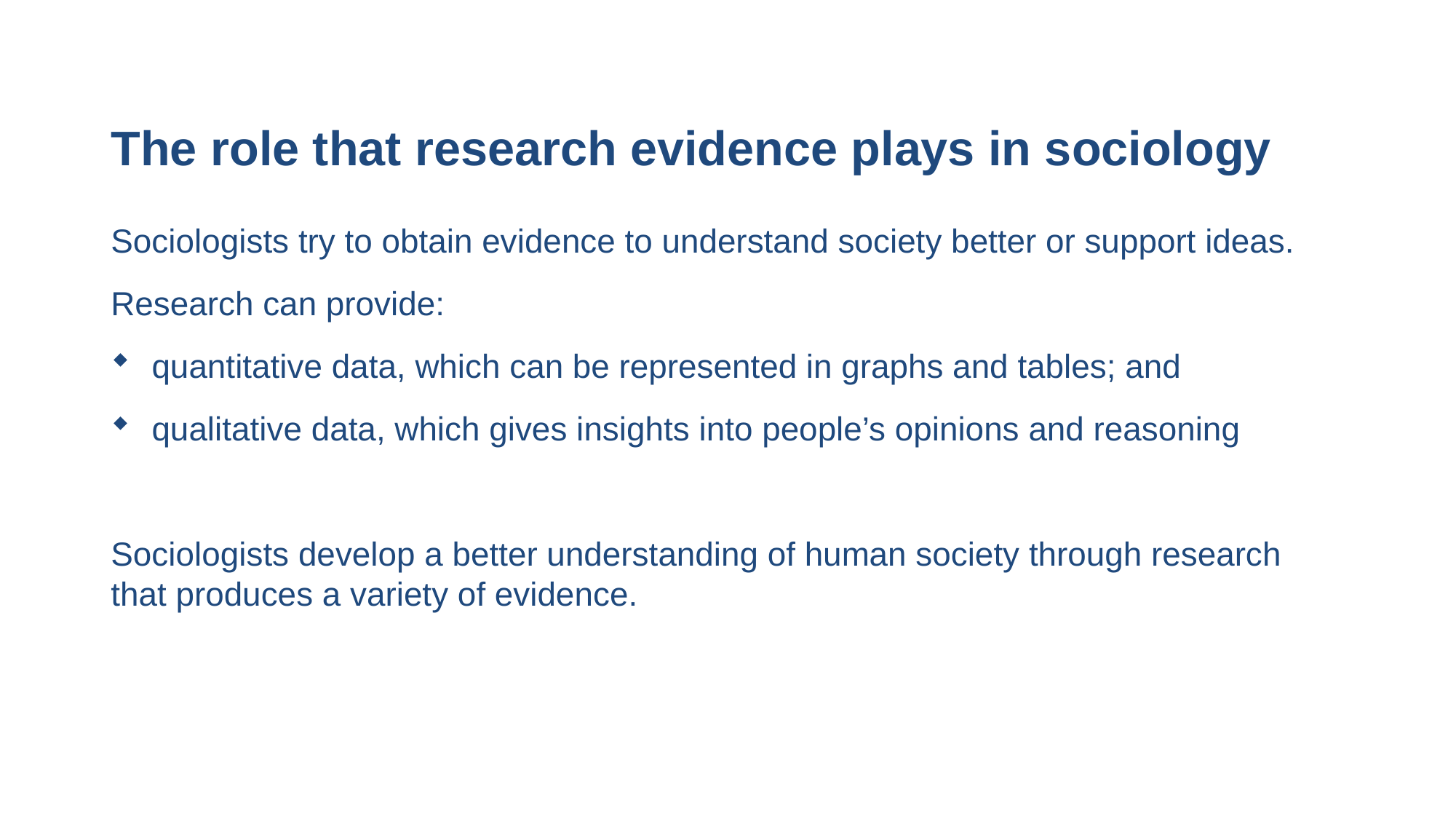

# The role that research evidence plays in sociology
Sociologists try to obtain evidence to understand society better or support ideas.
Research can provide:
quantitative data, which can be represented in graphs and tables; and
qualitative data, which gives insights into people’s opinions and reasoning

Sociologists develop a better understanding of human society through research that produces a variety of evidence.